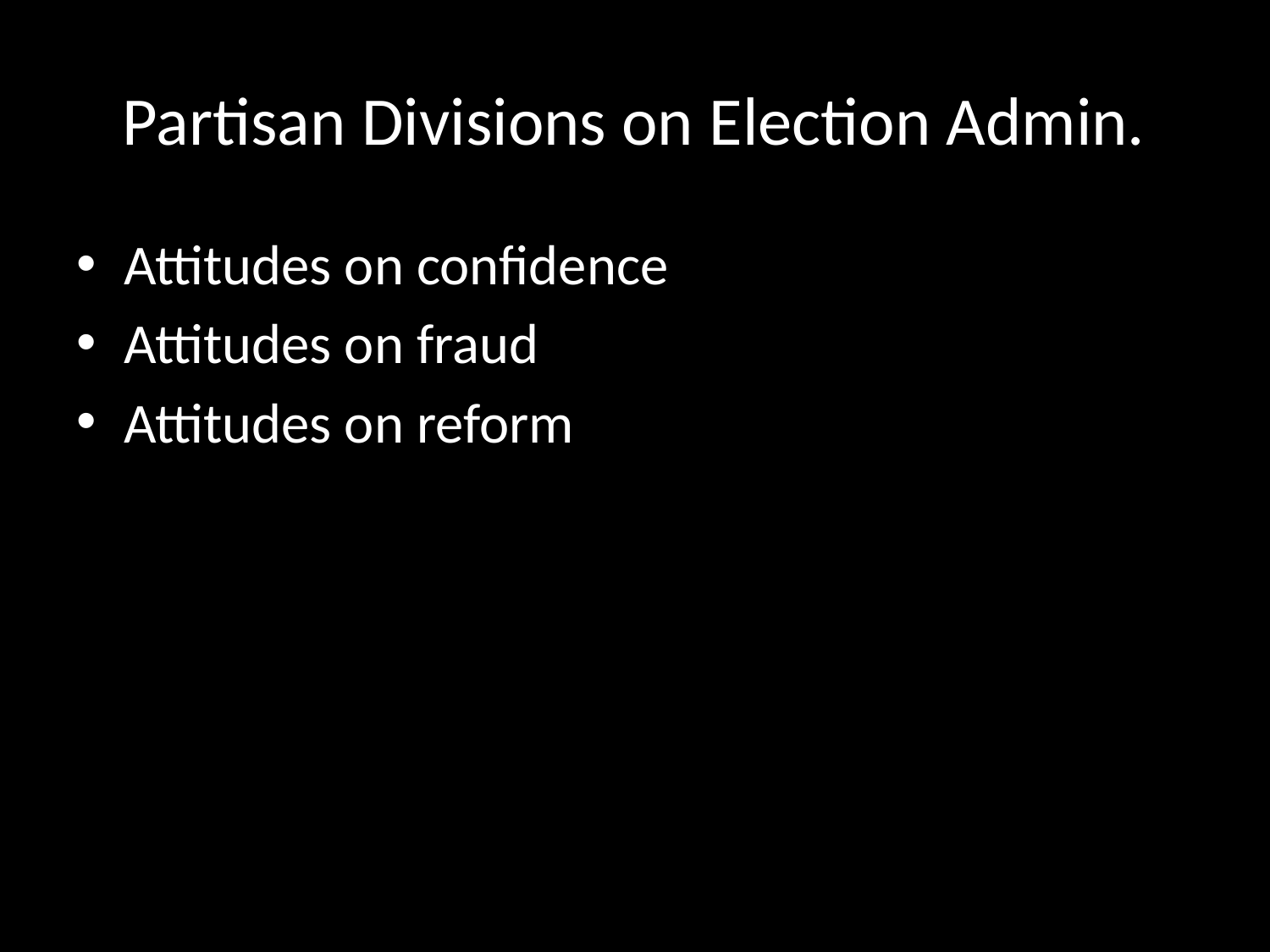

# Partisan Divisions on Election Admin.
Attitudes on confidence
Attitudes on fraud
Attitudes on reform